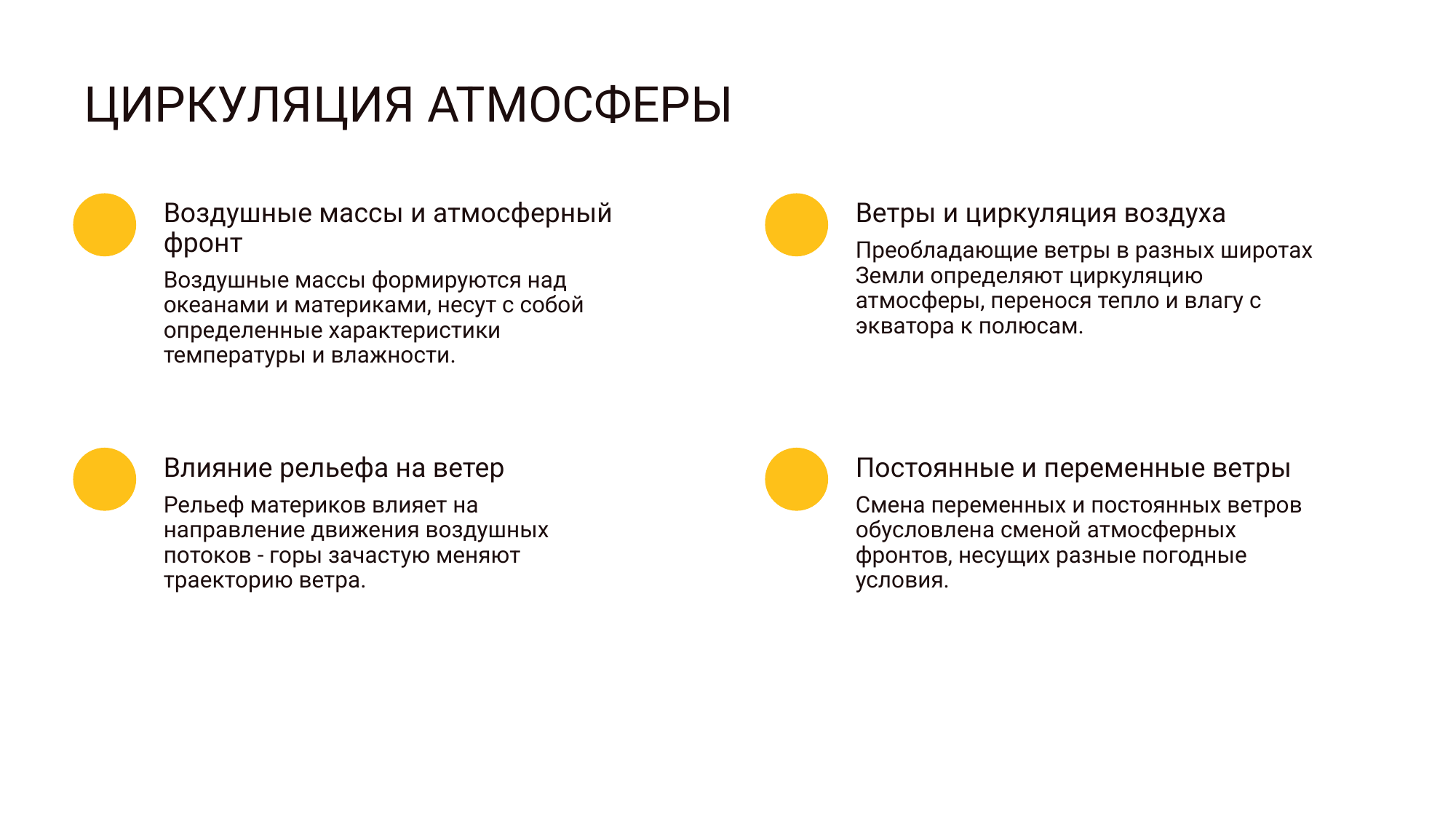

ЦИРКУЛЯЦИЯ АТМОСФЕРЫ

Воздушные массы и атмосферный фронт

Ветры и циркуляция воздуха
Преобладающие ветры в разных широтах Земли определяют циркуляцию атмосферы, перенося тепло и влагу с экватора к полюсам.
Воздушные массы формируются над океанами и материками, несут с собой определенные характеристики температуры и влажности.

Влияние рельефа на ветер

Постоянные и переменные ветры
Рельеф материков влияет на направление движения воздушных потоков - горы зачастую меняют траекторию ветра.
Смена переменных и постоянных ветров обусловлена сменой атмосферных фронтов, несущих разные погодные условия.